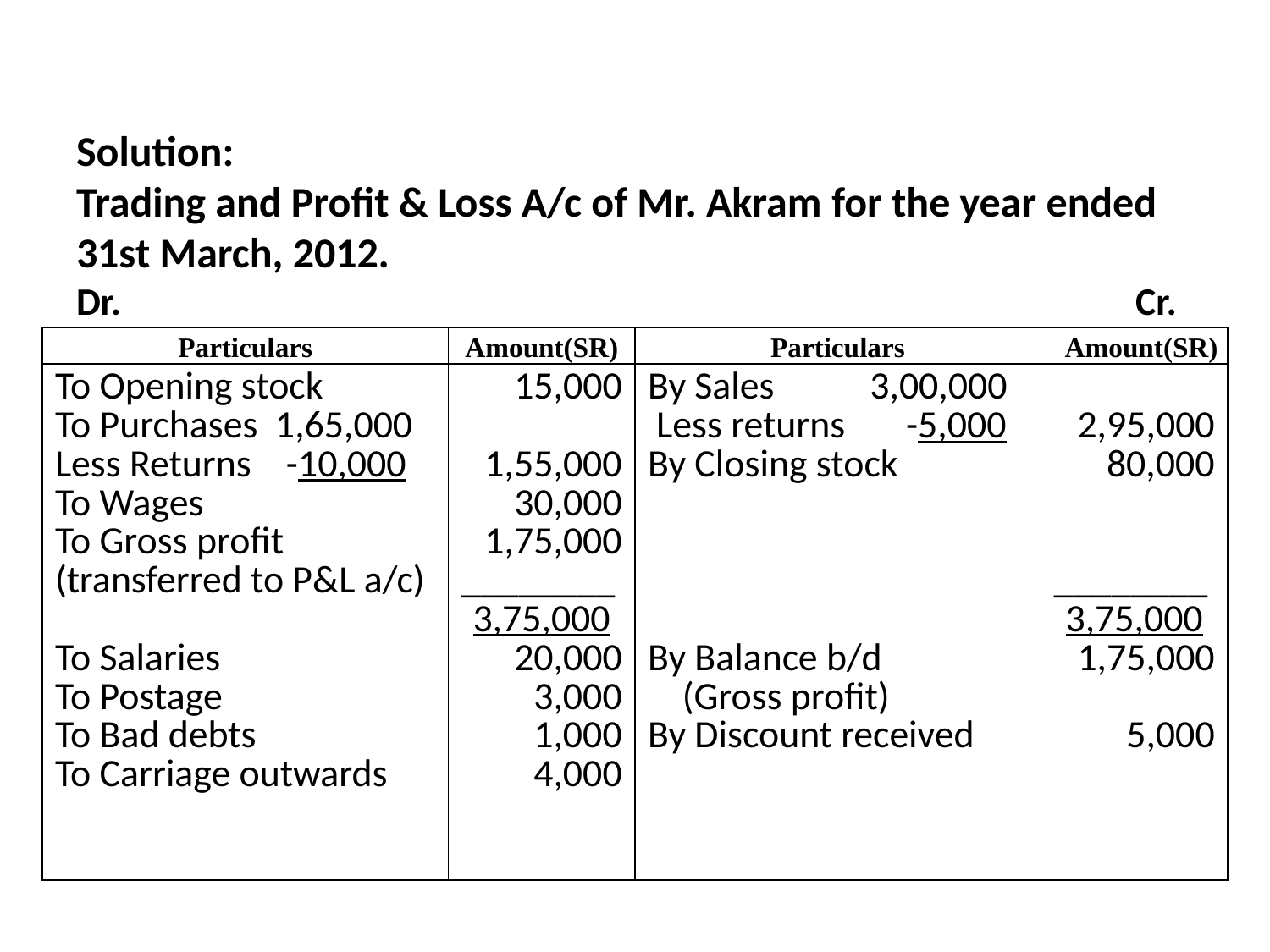

# Solution: Trading and Profit & Loss A/c of Mr. Akram for the year ended 31st March, 2012. Dr.					   			     Cr.
| Particulars | Amount(SR) | Particulars | Amount(SR) |
| --- | --- | --- | --- |
| To Opening stock To Purchases 1,65,000 Less Returns -10,000 To Wages To Gross profit (transferred to P&L a/c) To Salaries To Postage To Bad debts To Carriage outwards | 15,000   1,55,000 30,000 1,75,000 \_\_\_\_\_\_\_\_ 3,75,000 20,000 3,000 1,000 4,000 | By Sales 3,00,000 Less returns -5,000 By Closing stock By Balance b/d (Gross profit) By Discount received | 2,95,000 80,000 \_\_\_\_\_\_\_\_ 3,75,000 1,75,000   5,000 |